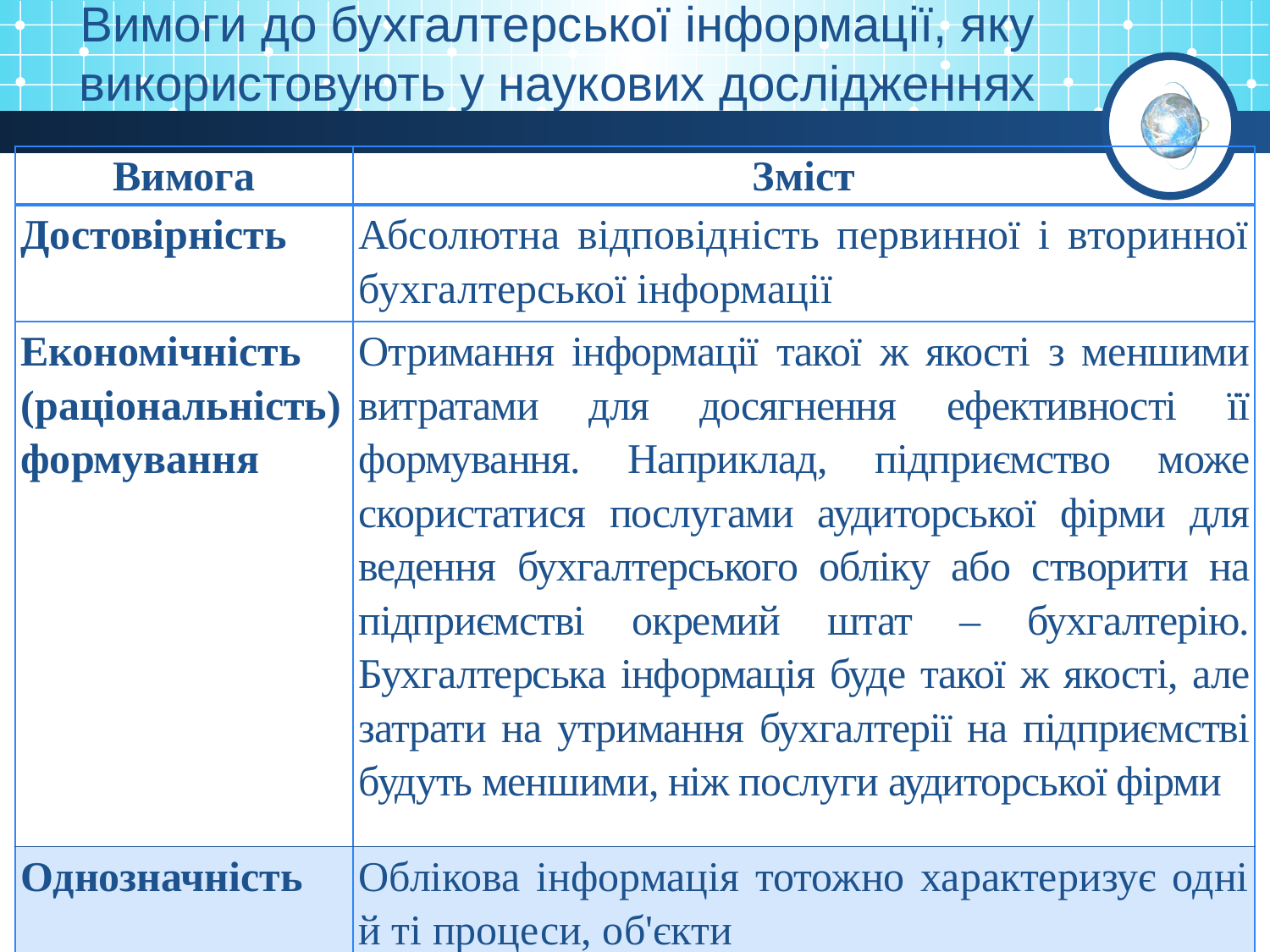

Вимоги до бухгалтерської інформації, яку використовують у наукових дослідженнях
| Вимога | Зміст |
| --- | --- |
| Достовірність | Абсолютна відповідність первинної і вторинної бухгалтерської інформації |
| Економічність (раціональність) формування | Отримання інформації такої ж якості з меншими витратами для досягнення ефективності її формування. Наприклад, підприємство може скористатися послугами аудиторської фірми для ведення бухгалтерського обліку або створити на підприємстві окремий штат – бухгалтерію. Бухгалтерська інформація буде такої ж якості, але затрати на утримання бухгалтерії на підприємстві будуть меншими, ніж послуги аудиторської фірми |
| Однозначність | Облікова інформація тотожно характеризує одні й ті процеси, об'єкти |